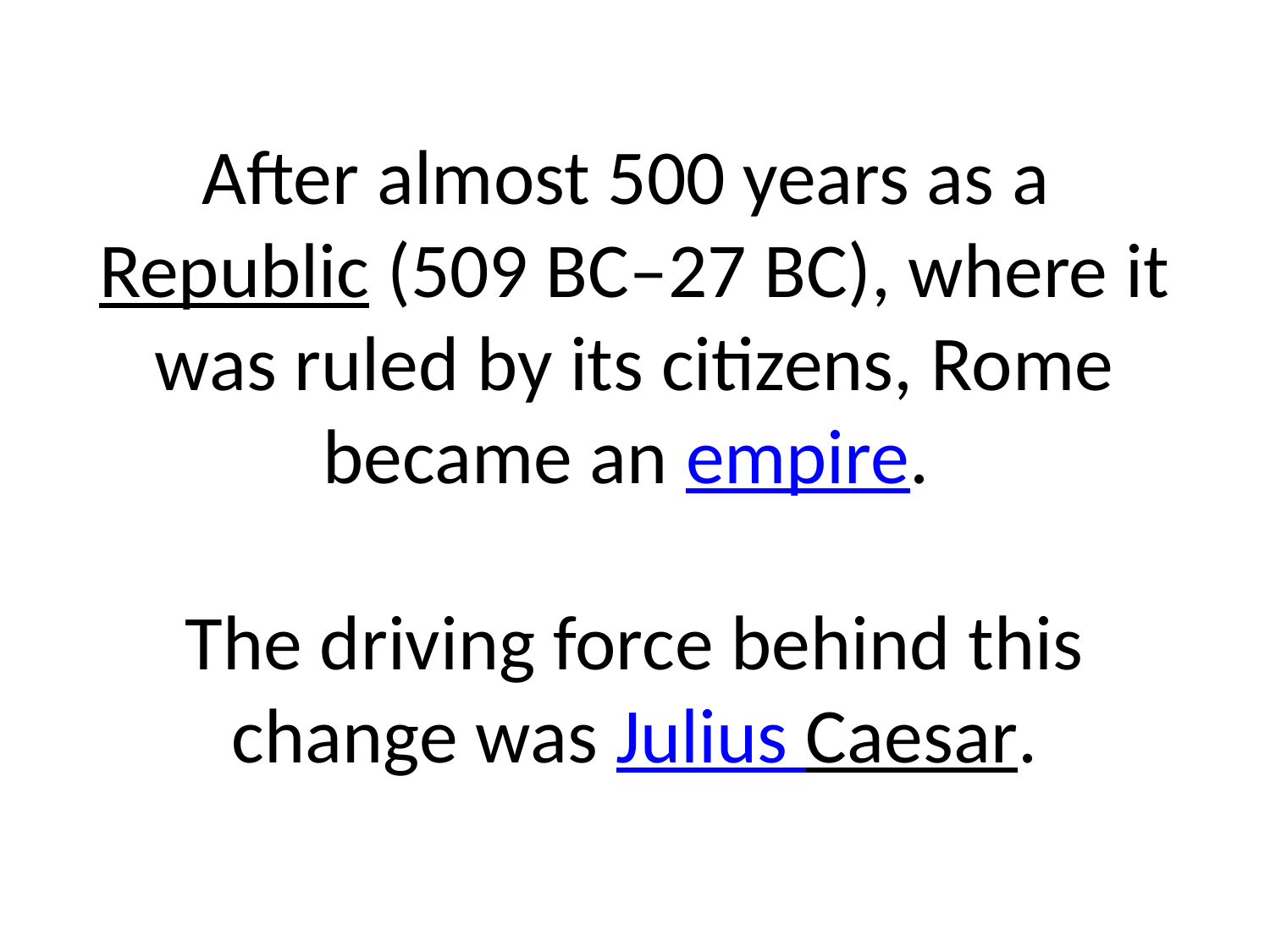

# After almost 500 years as a Republic (509 BC–27 BC), where it was ruled by its citizens, Rome became an empire. The driving force behind this change was Julius Caesar.